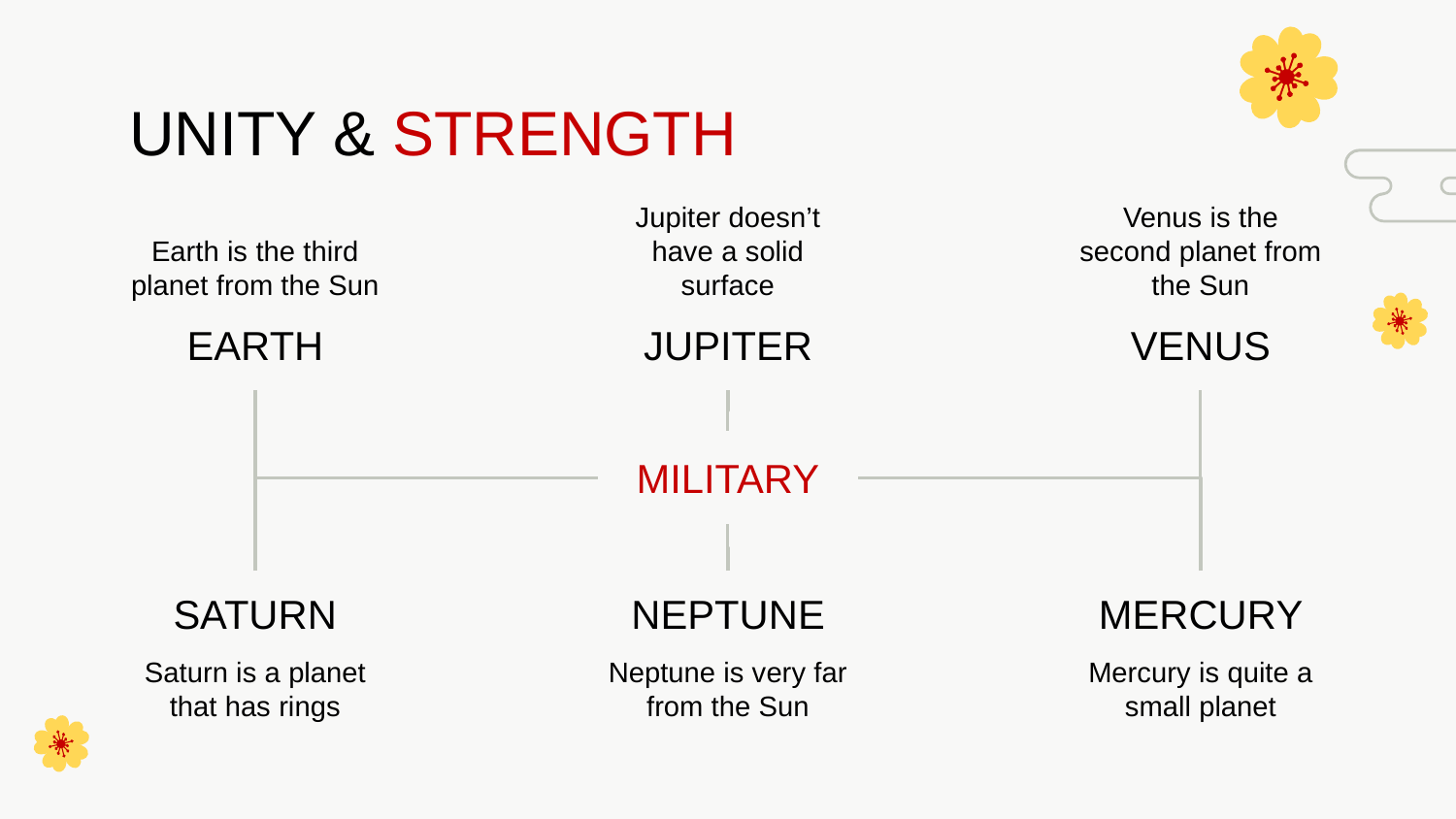

# UNITY & STRENGTH
Earth is the third planet from the Sun
Jupiter doesn’t have a solid surface
Venus is the second planet from the Sun
EARTH
JUPITER
VENUS
MILITARY
SATURN
NEPTUNE
MERCURY
Saturn is a planet that has rings
Neptune is very far from the Sun
Mercury is quite a small planet